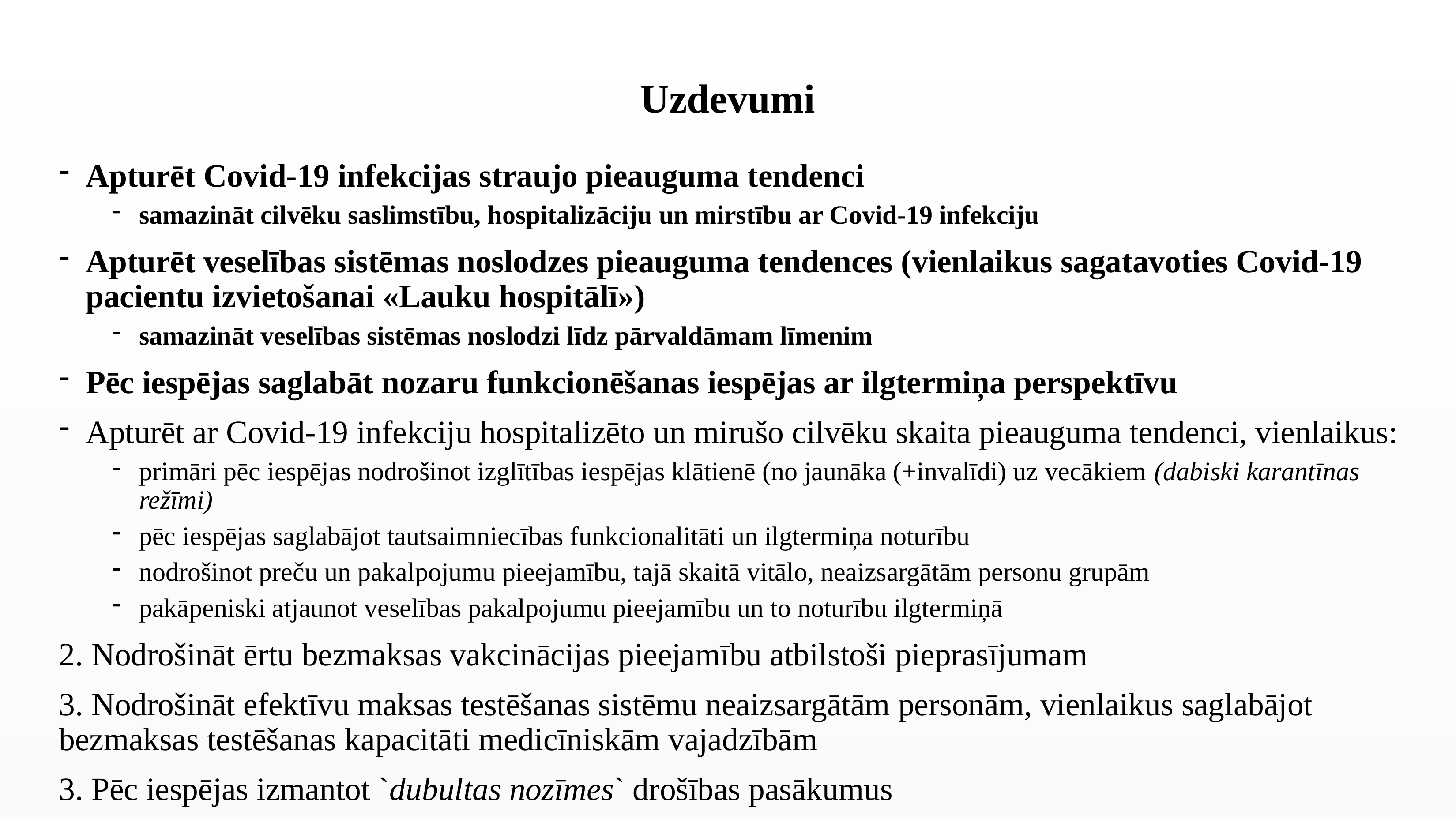

# Uzdevumi
Apturēt Covid-19 infekcijas straujo pieauguma tendenci
samazināt cilvēku saslimstību, hospitalizāciju un mirstību ar Covid-19 infekciju
Apturēt veselības sistēmas noslodzes pieauguma tendences (vienlaikus sagatavoties Covid-19 pacientu izvietošanai «Lauku hospitālī»)
samazināt veselības sistēmas noslodzi līdz pārvaldāmam līmenim
Pēc iespējas saglabāt nozaru funkcionēšanas iespējas ar ilgtermiņa perspektīvu
Apturēt ar Covid-19 infekciju hospitalizēto un mirušo cilvēku skaita pieauguma tendenci, vienlaikus:
primāri pēc iespējas nodrošinot izglītības iespējas klātienē (no jaunāka (+invalīdi) uz vecākiem (dabiski karantīnas režīmi)
pēc iespējas saglabājot tautsaimniecības funkcionalitāti un ilgtermiņa noturību
nodrošinot preču un pakalpojumu pieejamību, tajā skaitā vitālo, neaizsargātām personu grupām
pakāpeniski atjaunot veselības pakalpojumu pieejamību un to noturību ilgtermiņā
2. Nodrošināt ērtu bezmaksas vakcinācijas pieejamību atbilstoši pieprasījumam
3. Nodrošināt efektīvu maksas testēšanas sistēmu neaizsargātām personām, vienlaikus saglabājot bezmaksas testēšanas kapacitāti medicīniskām vajadzībām
3. Pēc iespējas izmantot `dubultas nozīmes` drošības pasākumus